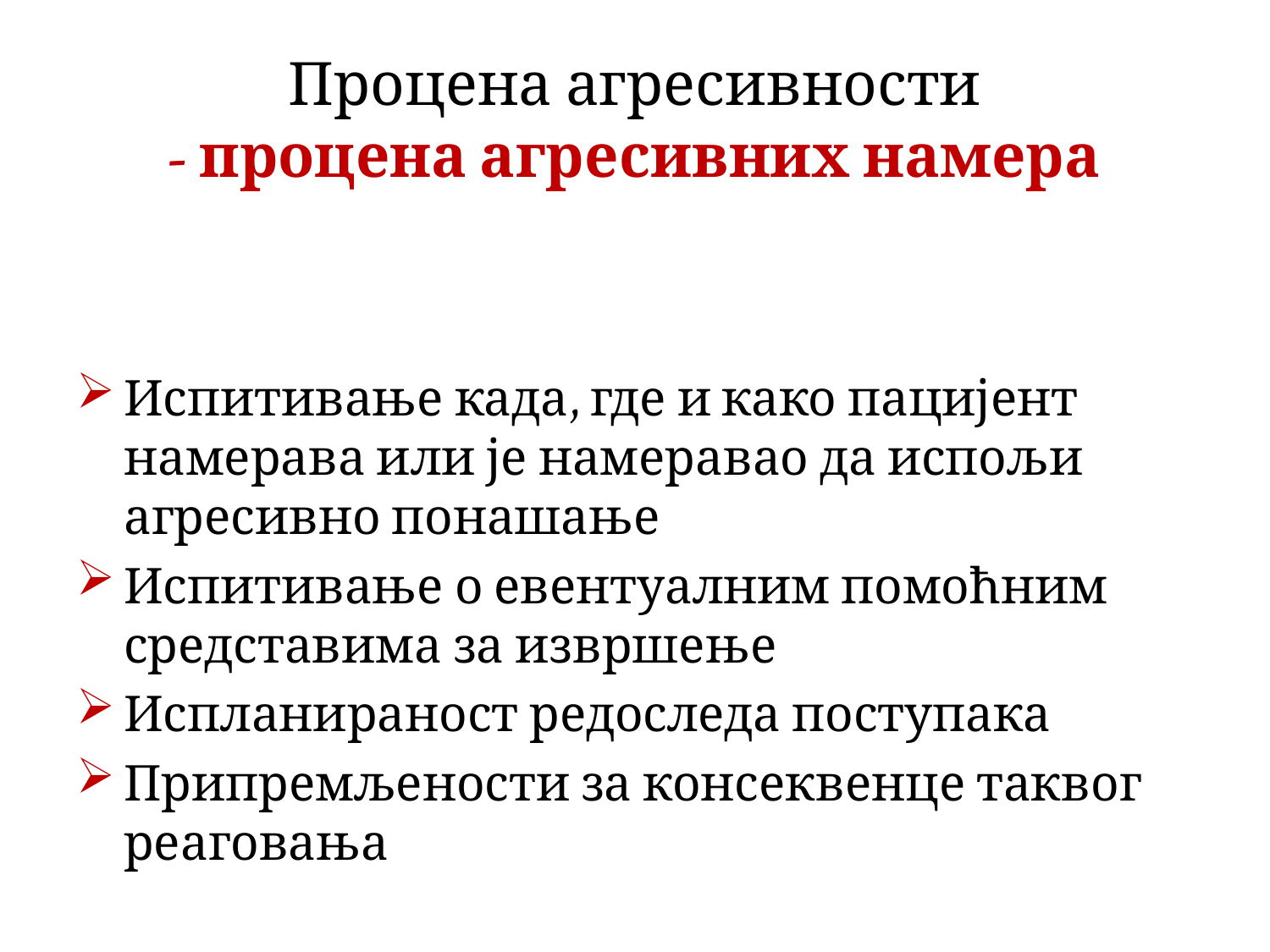

# Процена агресивности - процена агресивних намера

Испитивање када, где и како пацијент намерава или је намеравао да испољи агресивно понашање
Испитивање о евентуалним помоћним средставима за извршење
Испланираност редоследа поступака
Припремљености за консеквенце таквог реаговања